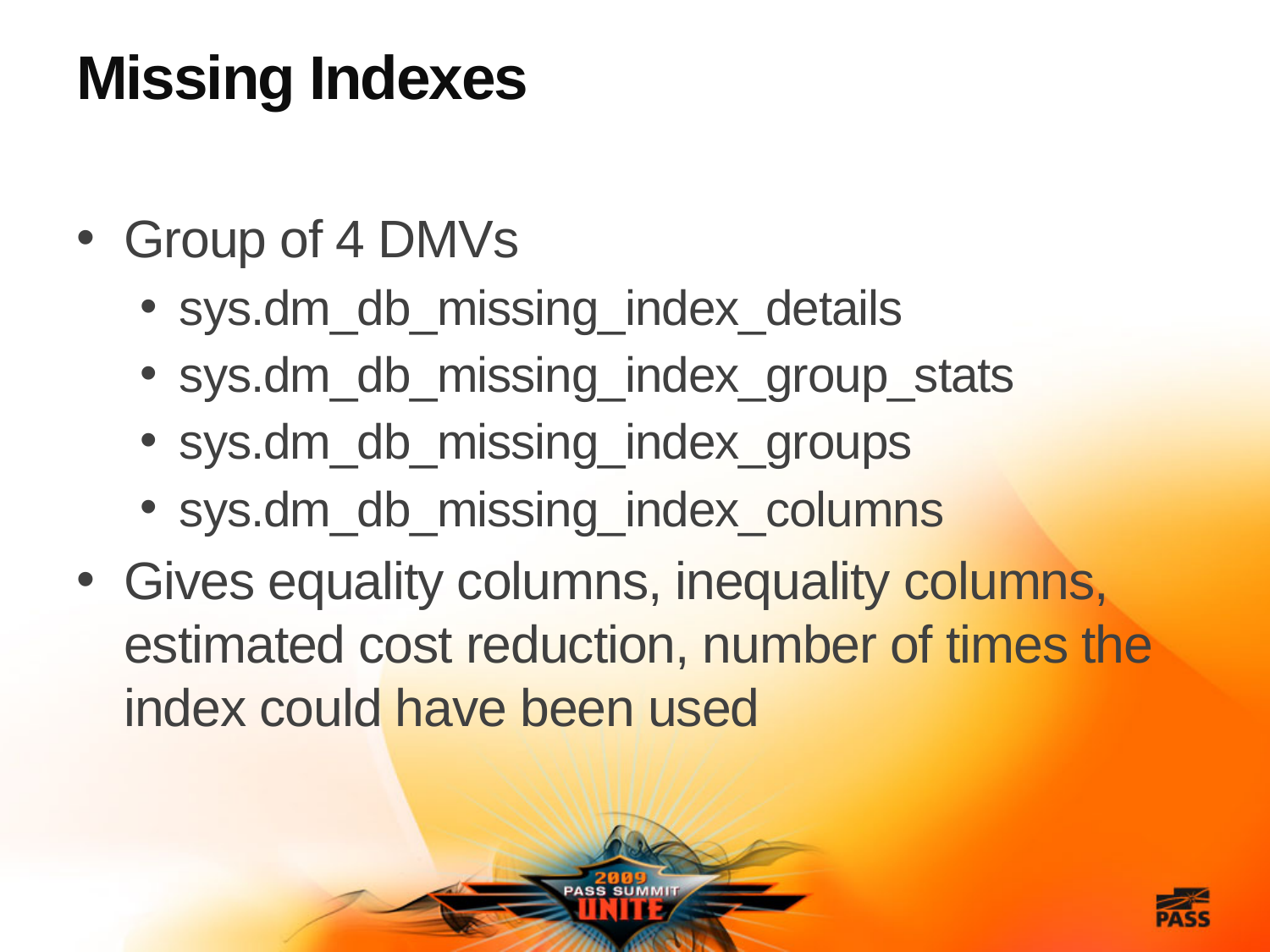

# Missing Indexes
Group of 4 DMVs
sys.dm_db_missing_index_details
sys.dm_db_missing_index_group_stats
sys.dm_db_missing_index_groups
sys.dm_db_missing_index_columns
Gives equality columns, inequality columns, estimated cost reduction, number of times the index could have been used